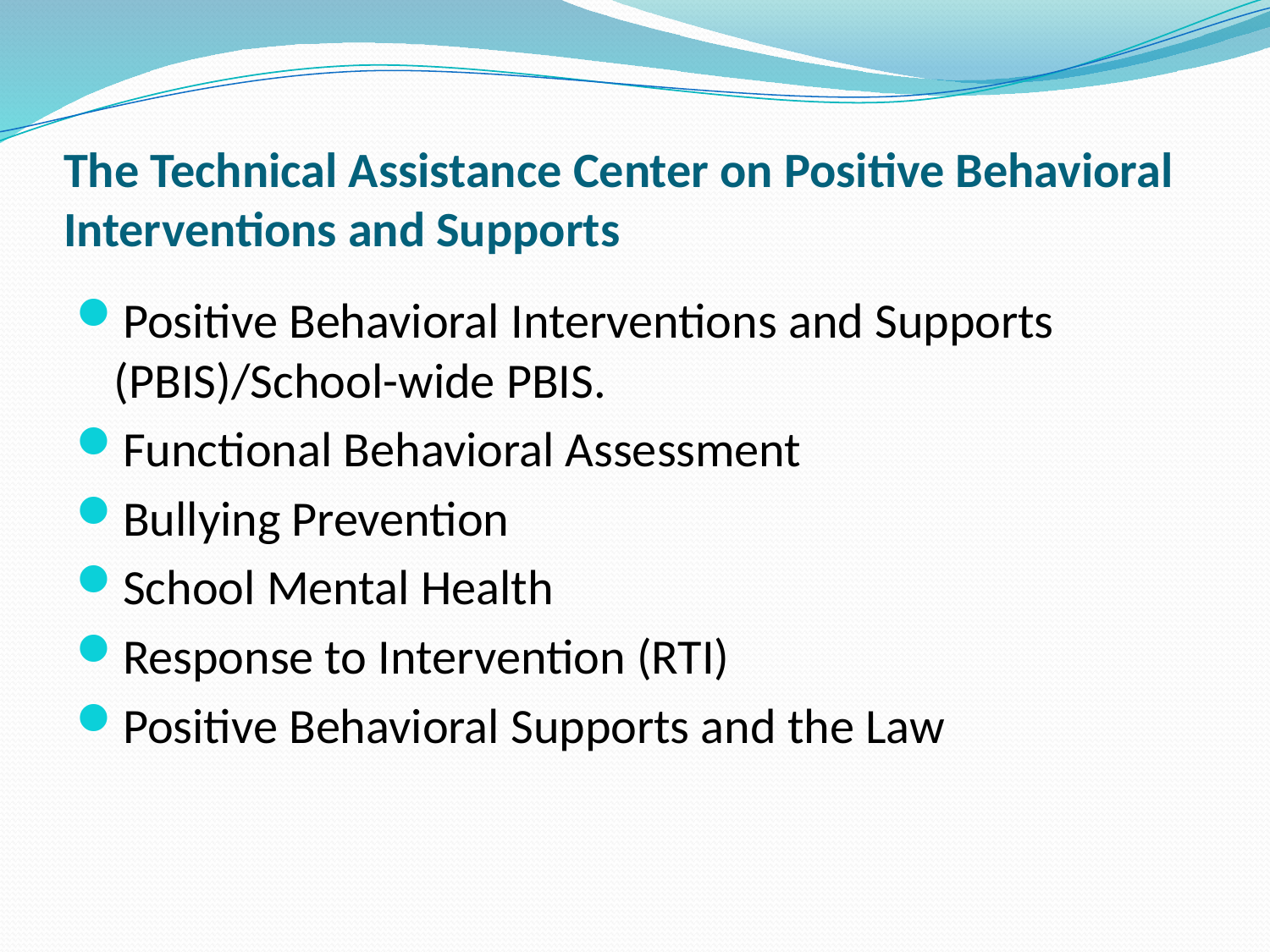

# The Technical Assistance Center on Positive Behavioral Interventions and Supports

Positive Behavioral Interventions and Supports (PBIS)/School-wide PBIS.
Functional Behavioral Assessment
Bullying Prevention
School Mental Health
Response to Intervention (RTI)
Positive Behavioral Supports and the Law